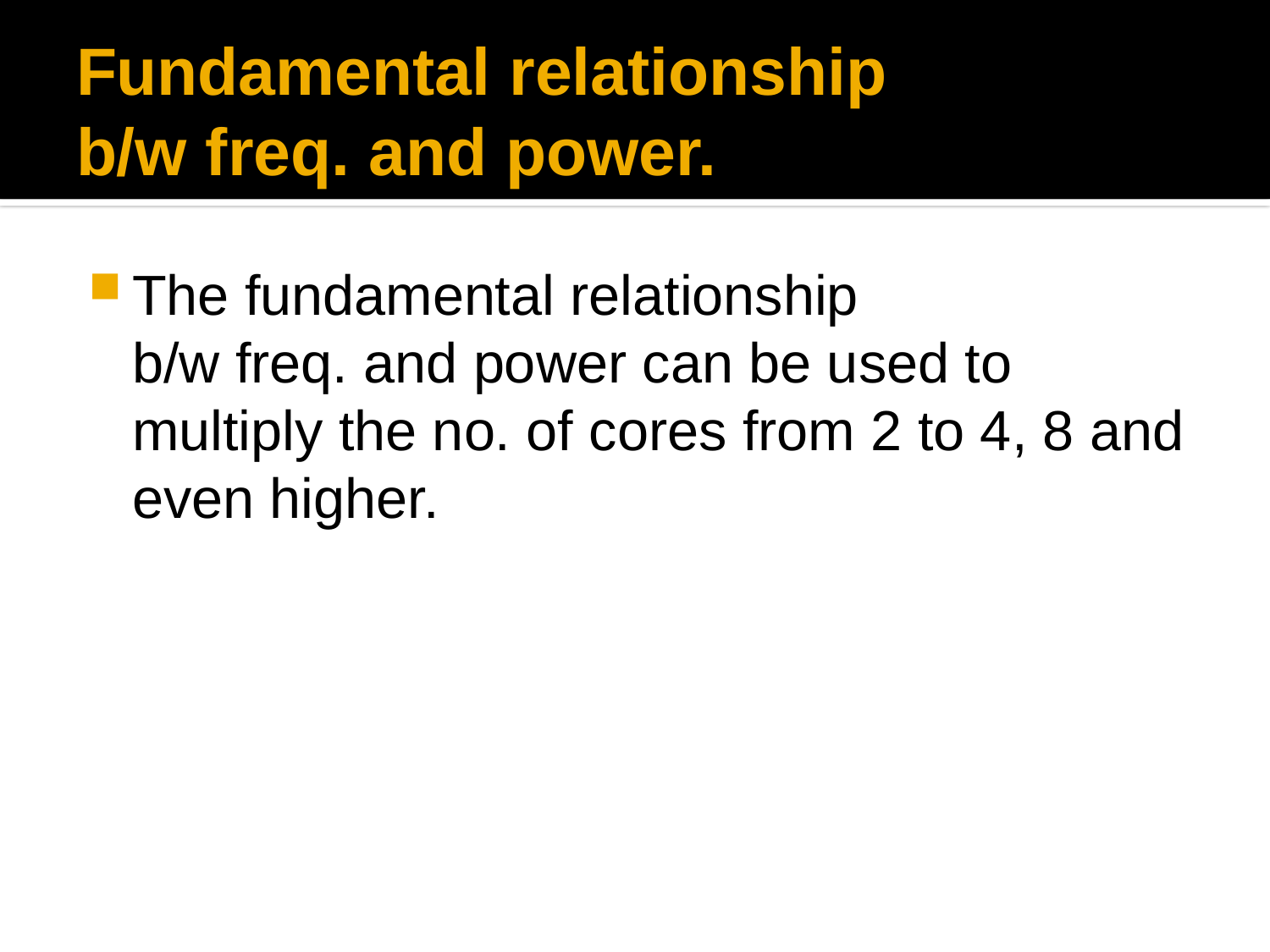

# Fundamental relationship b/w freq. and power.
The fundamental relationship
b/w freq. and power can be used to multiply the no. of cores from 2 to 4, 8 and even higher.